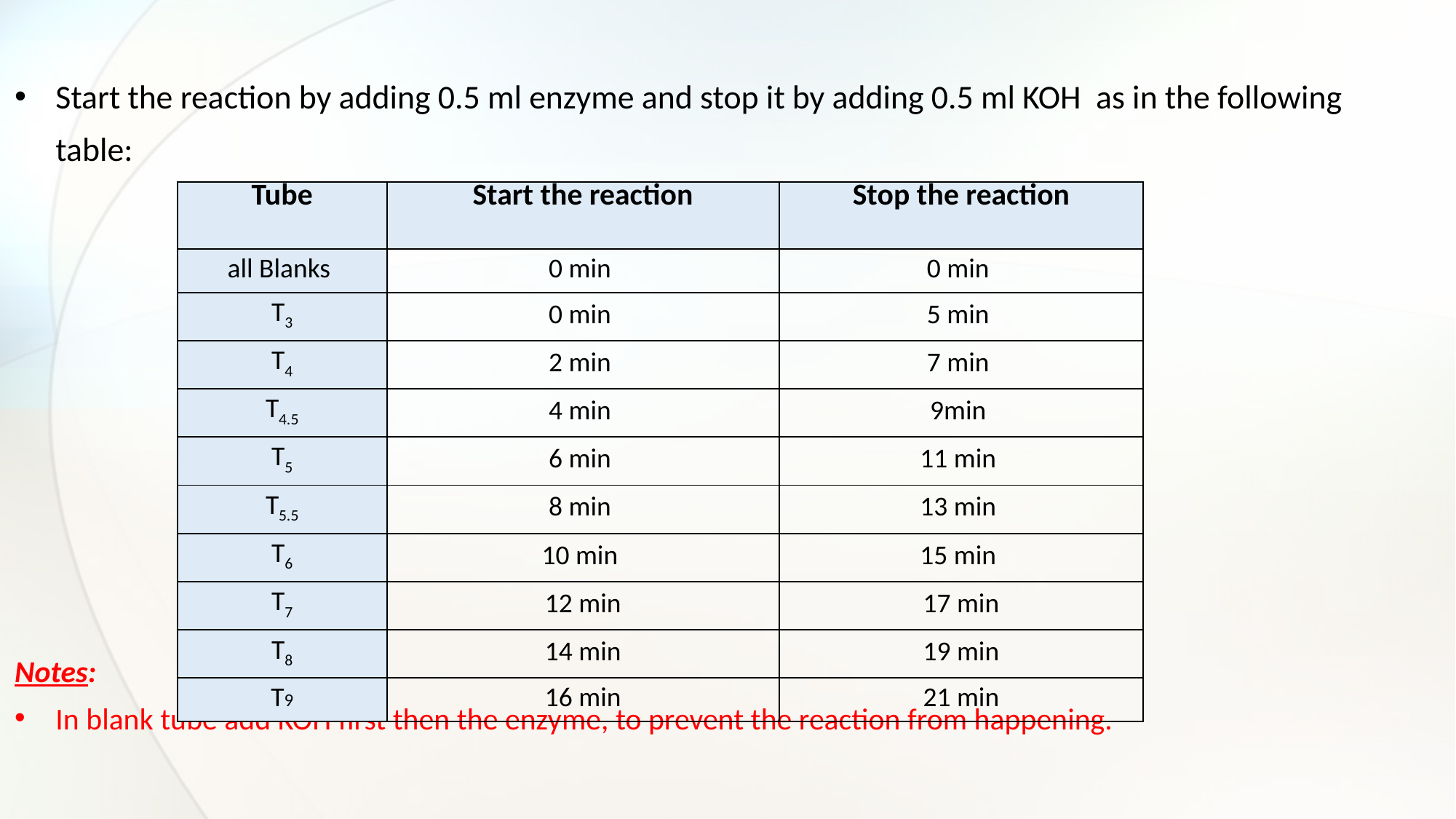

Start the reaction by adding 0.5 ml enzyme and stop it by adding 0.5 ml KOH  as in the following table:

Notes:
In blank tube add KOH first then the enzyme, to prevent the reaction from happening.

| Tube | Start the reaction | Stop the reaction |
| --- | --- | --- |
| all Blanks | 0 min | 0 min |
| T3 | 0 min | 5 min |
| T4 | 2 min | 7 min |
| T4.5 | 4 min | 9min |
| T5 | 6 min | 11 min |
| T5.5 | 8 min | 13 min |
| T6 | 10 min | 15 min |
| T7 | 12 min | 17 min |
| T8 | 14 min | 19 min |
| T9 | 16 min | 21 min |